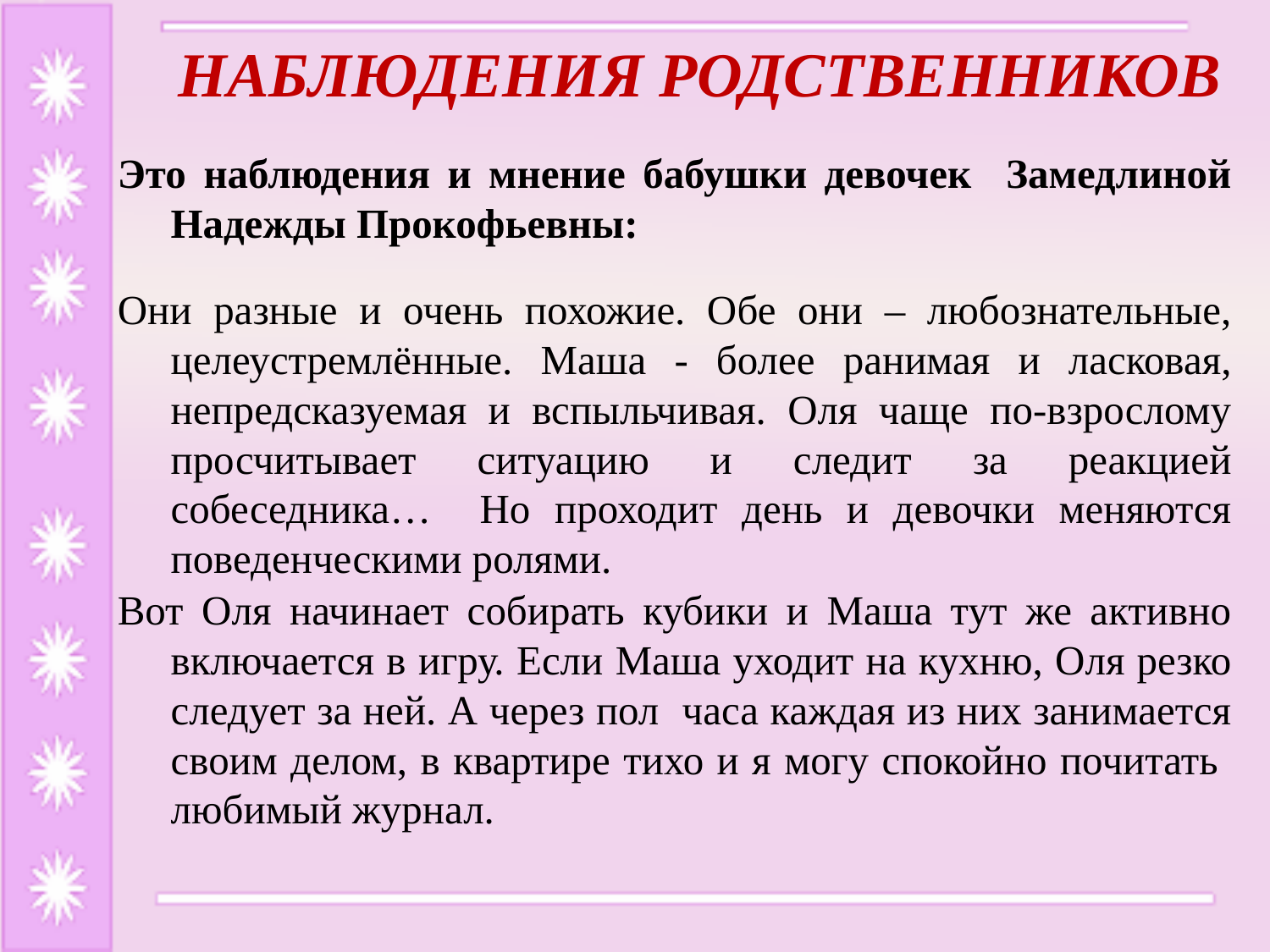

# Наблюдения родственников

Это наблюдения и мнение бабушки девочек  Замедлиной Надежды Прокофьевны:

Они разные и очень похожие. Обе они – любознательные, целеустремлённые. Маша - более ранимая и ласковая, непредсказуемая и вспыльчивая. Оля чаще по-взрослому просчитывает ситуацию и следит за реакцией собеседника…  Но проходит день и девочки меняются поведенческими ролями.
Вот Оля начинает собирать кубики и Маша тут же активно включается в игру. Если Маша уходит на кухню, Оля резко следует за ней. А через пол  часа каждая из них занимается своим делом, в квартире тихо и я могу спокойно почитать  любимый журнал.